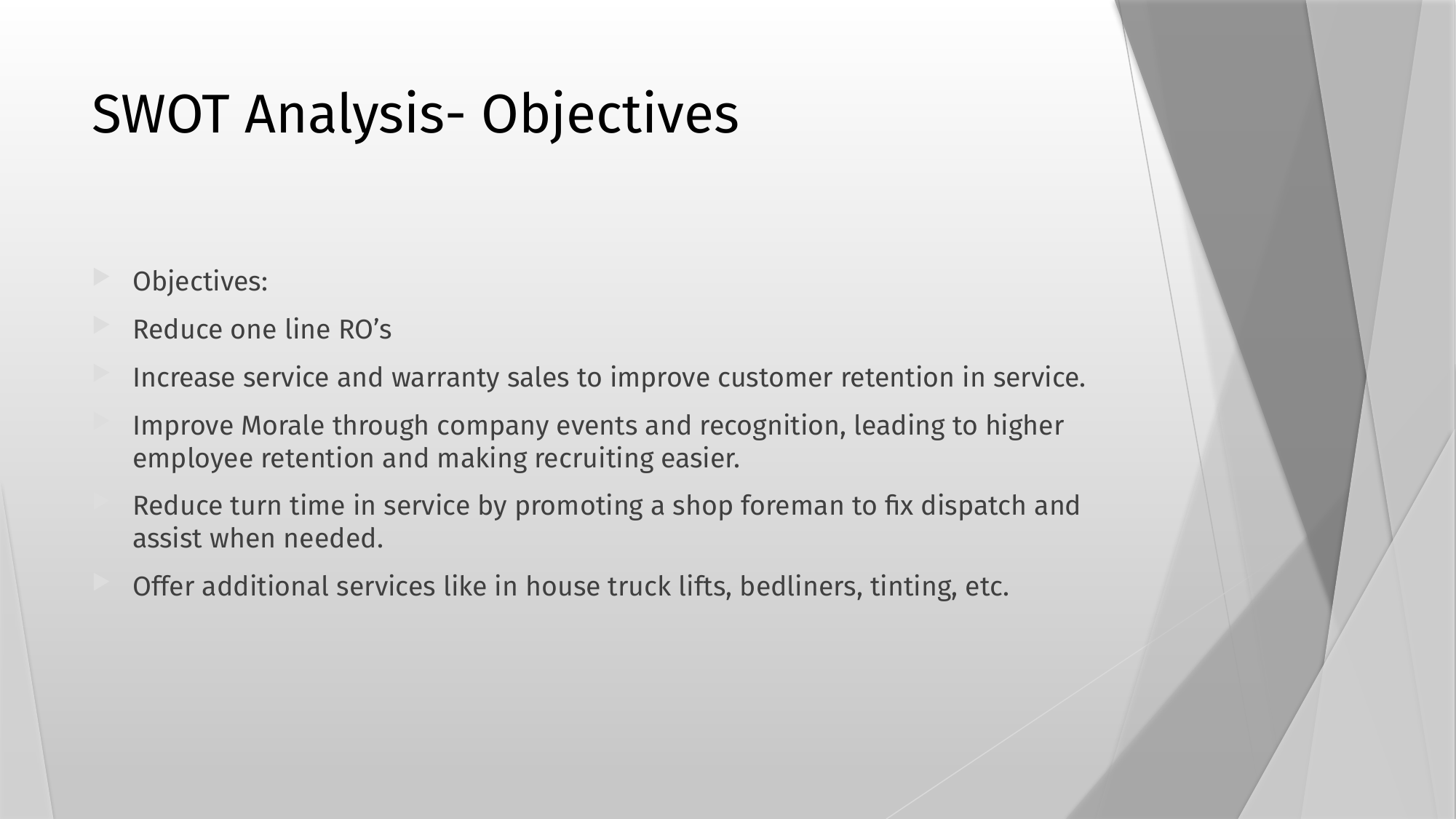

# SWOT Analysis- Objectives
Objectives:
Reduce one line RO’s
Increase service and warranty sales to improve customer retention in service.
Improve Morale through company events and recognition, leading to higher employee retention and making recruiting easier.
Reduce turn time in service by promoting a shop foreman to fix dispatch and assist when needed.
Offer additional services like in house truck lifts, bedliners, tinting, etc.